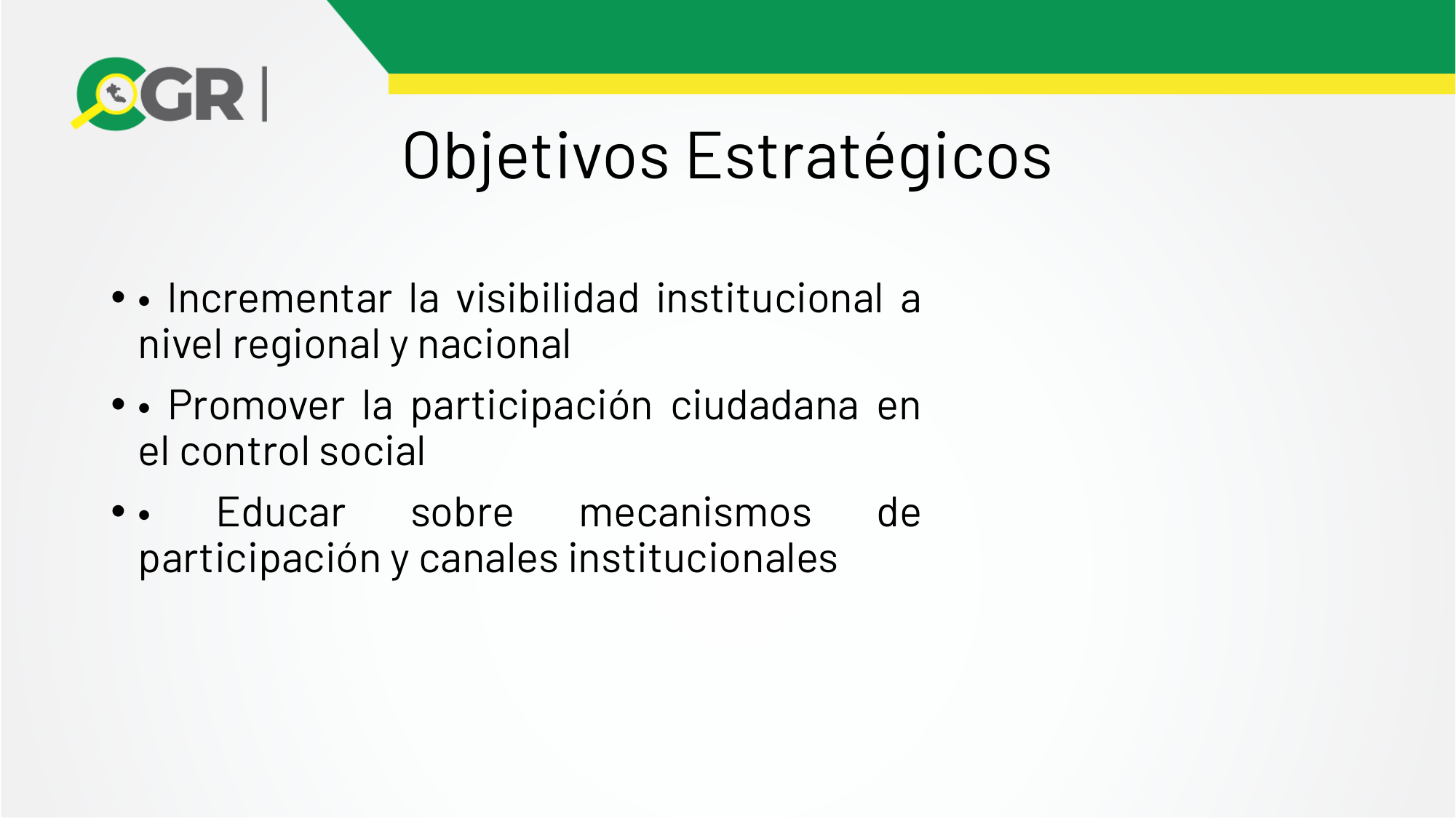

# Objetivos Estratégicos
• Incrementar la visibilidad institucional a nivel regional y nacional
• Promover la participación ciudadana en el control social
• Educar sobre mecanismos de participación y canales institucionales